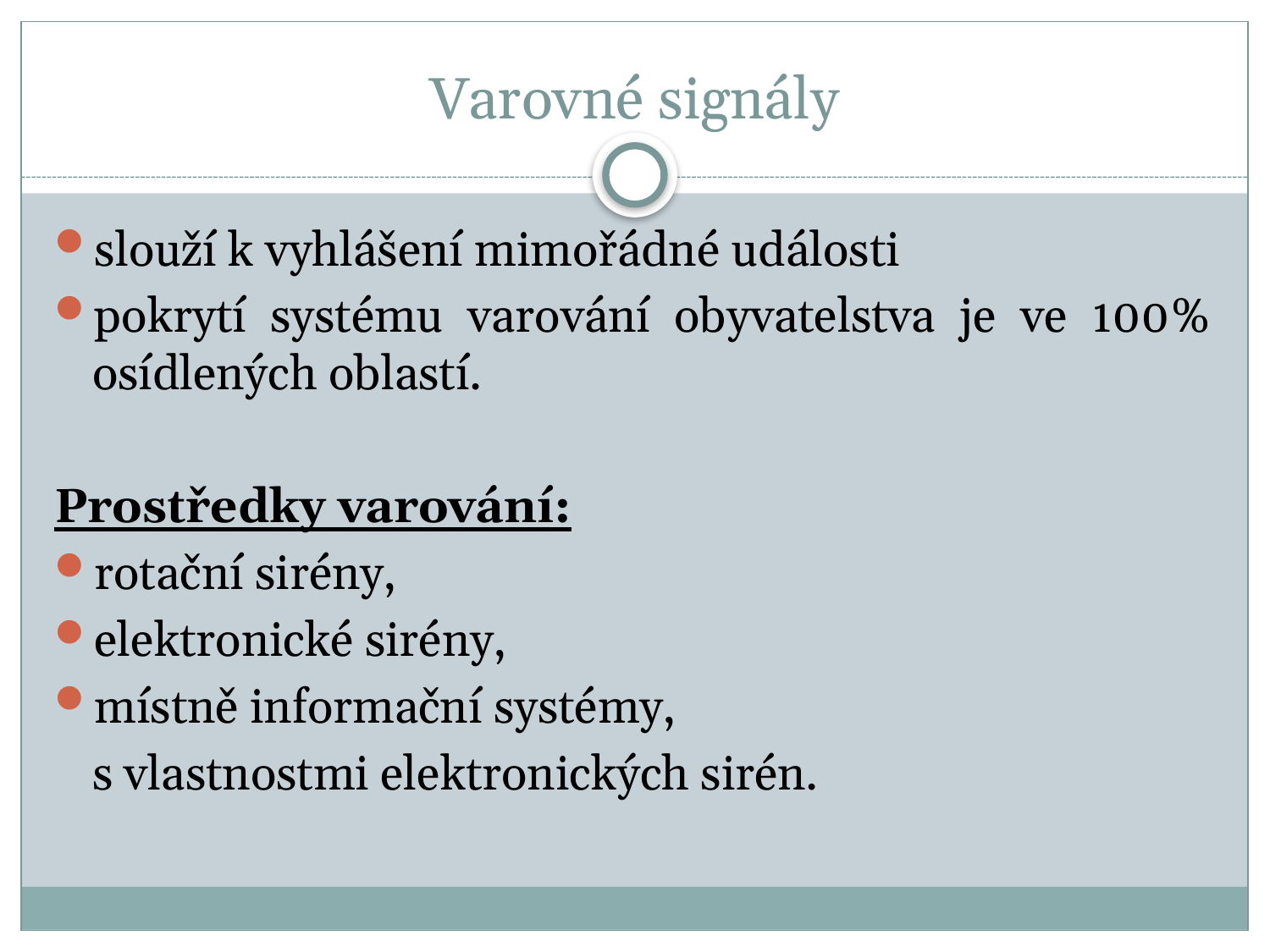

# Varovné signály
slouží k vyhlášení mimořádné události
pokrytí systému varování obyvatelstva je ve 100% osídlených oblastí.

Prostředky varování:
rotační sirény,
elektronické sirény,
místně informační systémy,
	s vlastnostmi elektronických sirén.